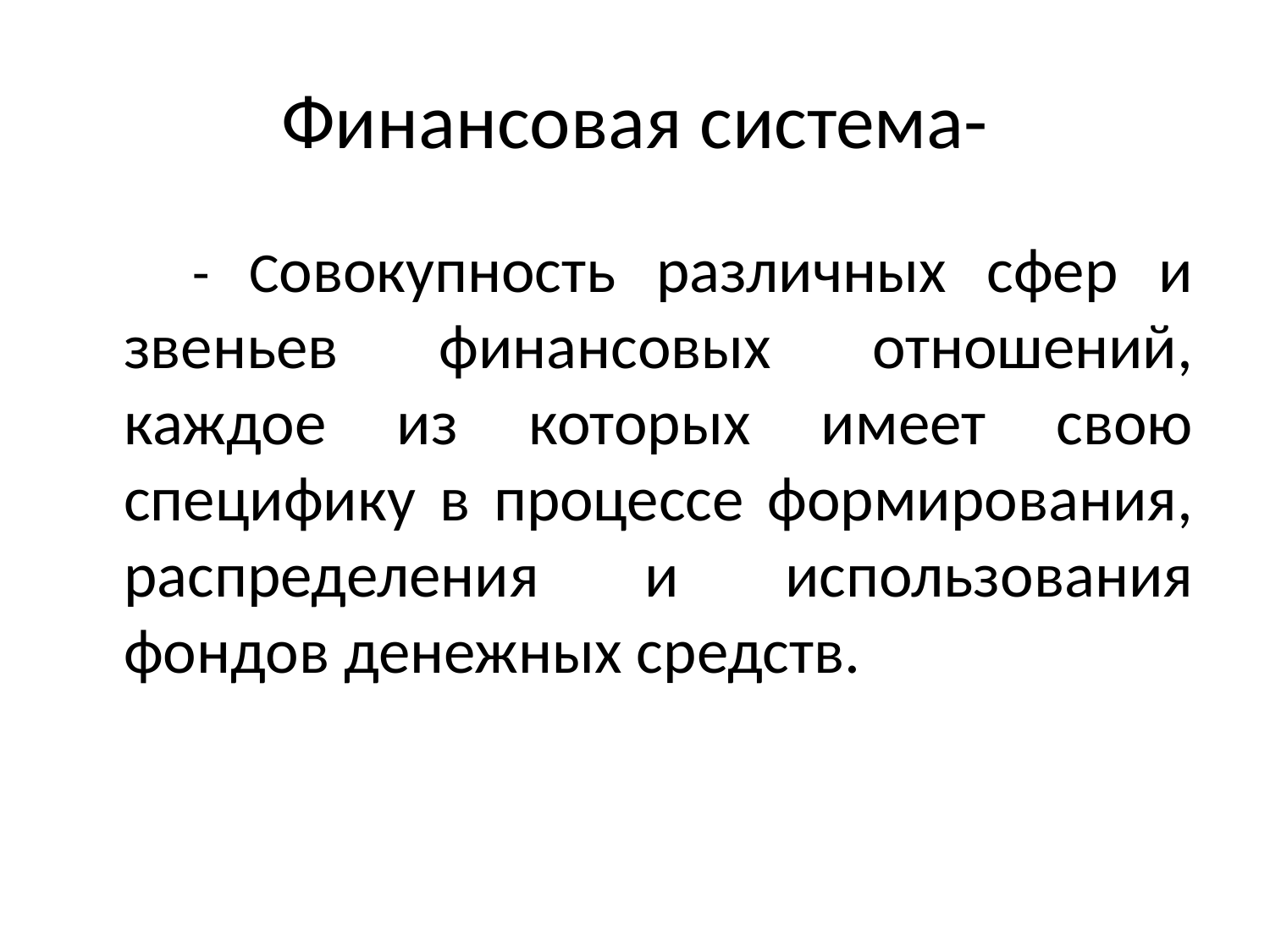

# Финансовая система-
   - Совокупность различных сфер и звеньев финансовых отношений, каждое из которых имеет свою специфику в процессе формирования, распределения и использования фондов денежных средств.